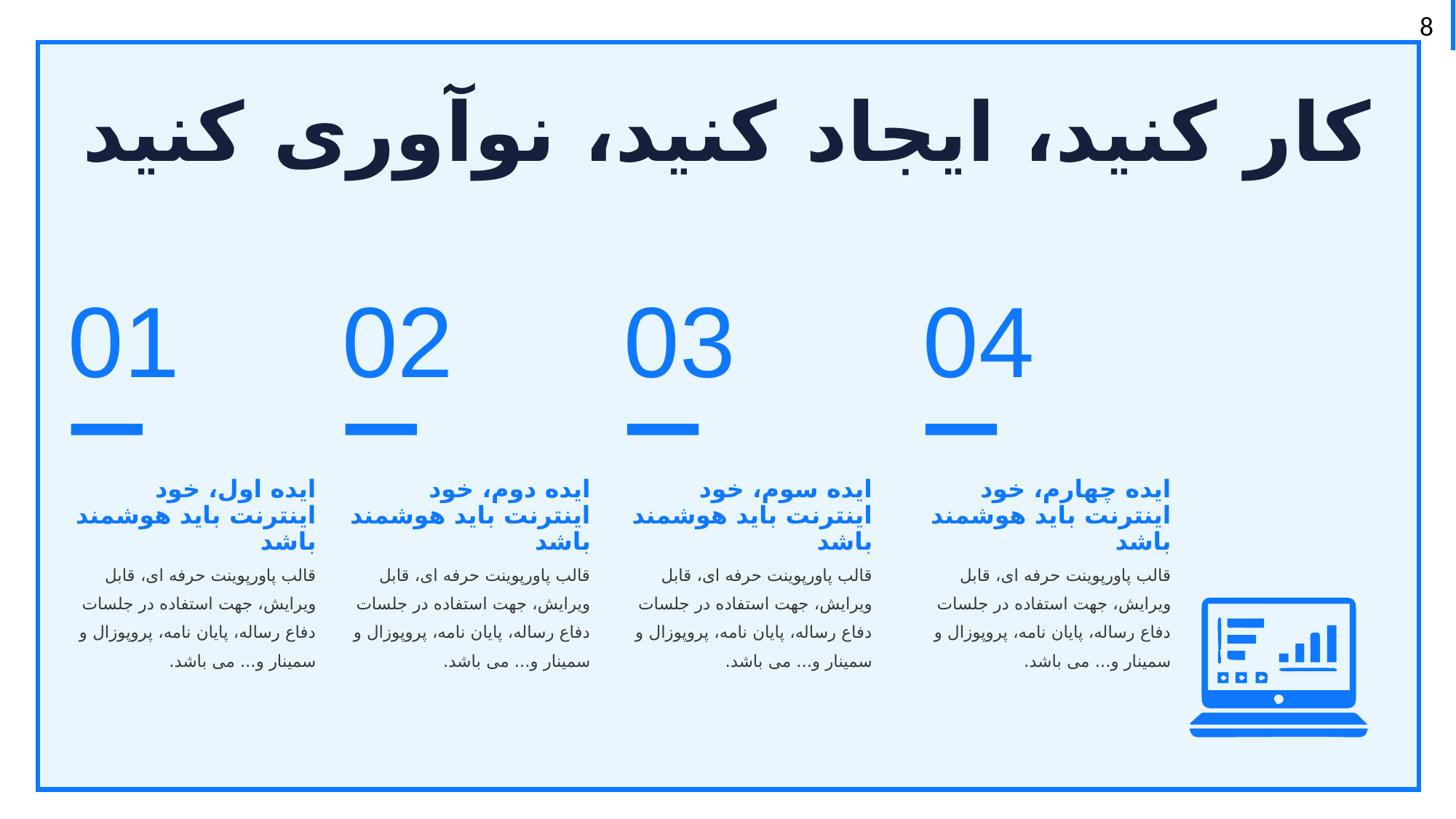

کار کنید، ایجاد کنید، نوآوری کنید
01
02
03
04

ایده اول، خود اینترنت باید هوشمند باشد
ایده دوم، خود اینترنت باید هوشمند باشد
ایده سوم، خود اینترنت باید هوشمند باشد
ایده چهارم، خود اینترنت باید هوشمند باشد
قالب پاورپوینت حرفه ای، قابل ویرایش، جهت استفاده در جلسات دفاع رساله، پایان نامه، پروپوزال و سمینار و... می باشد.
قالب پاورپوینت حرفه ای، قابل ویرایش، جهت استفاده در جلسات دفاع رساله، پایان نامه، پروپوزال و سمینار و... می باشد.
قالب پاورپوینت حرفه ای، قابل ویرایش، جهت استفاده در جلسات دفاع رساله، پایان نامه، پروپوزال و سمینار و... می باشد.
قالب پاورپوینت حرفه ای، قابل ویرایش، جهت استفاده در جلسات دفاع رساله، پایان نامه، پروپوزال و سمینار و... می باشد.